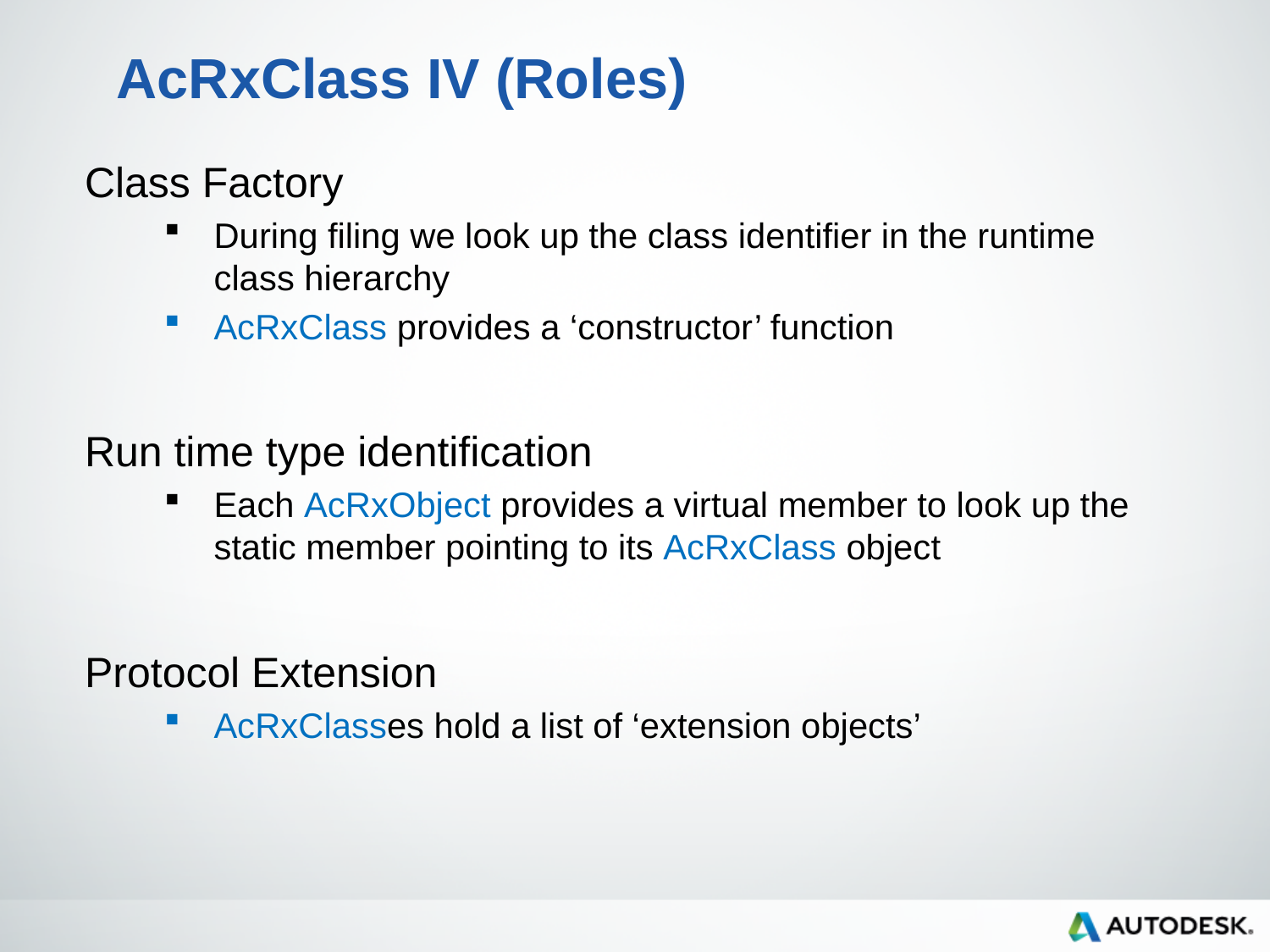

# AcRxClass IV (Roles)
Class Factory
During filing we look up the class identifier in the runtime class hierarchy
AcRxClass provides a ‘constructor’ function

Run time type identification
Each AcRxObject provides a virtual member to look up the static member pointing to its AcRxClass object

Protocol Extension
AcRxClasses hold a list of ‘extension objects’